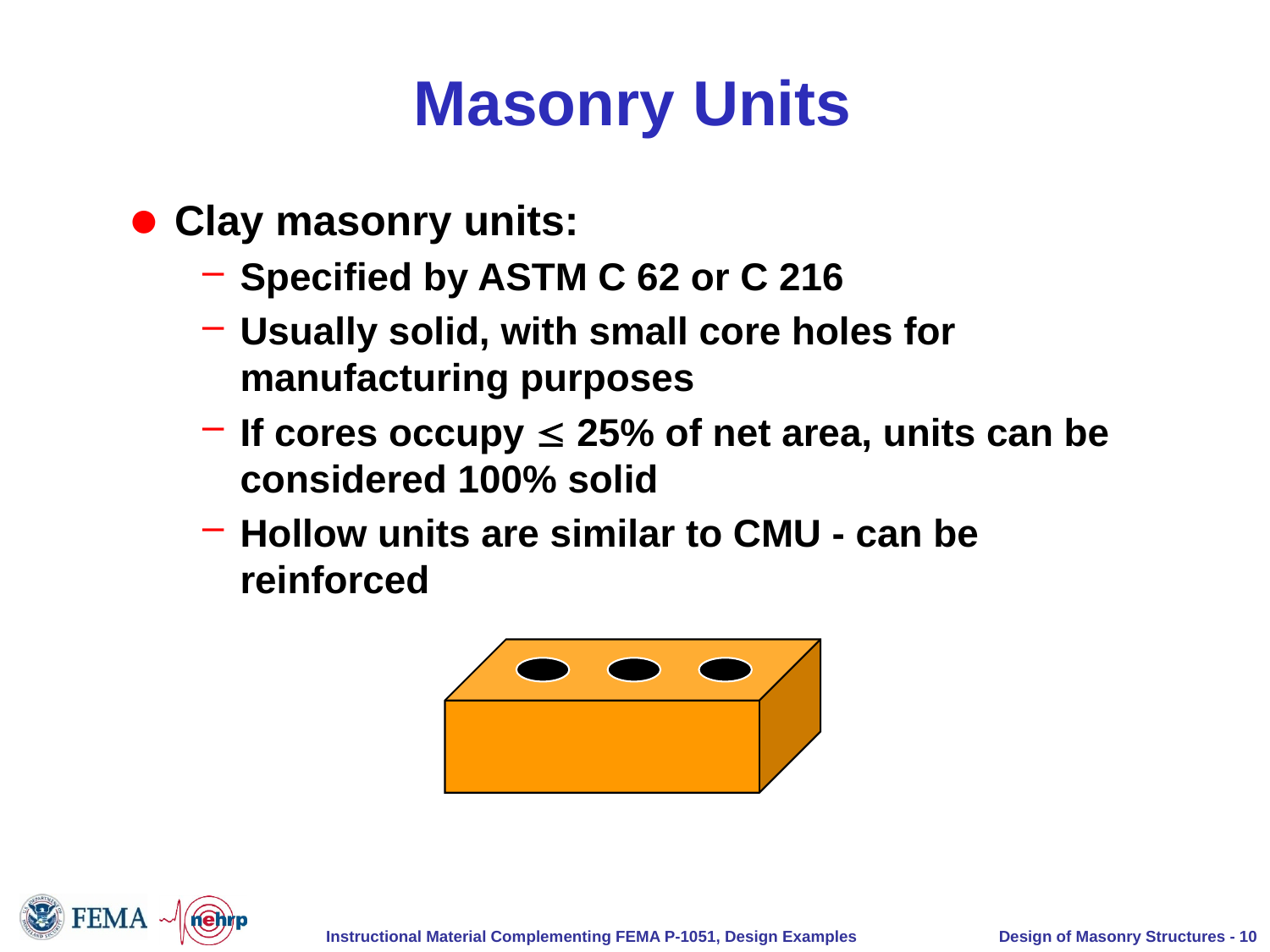

# Masonry Units
Clay masonry units:
Specified by ASTM C 62 or C 216
Usually solid, with small core holes for manufacturing purposes
If cores occupy ≤ 25% of net area, units can be considered 100% solid
Hollow units are similar to CMU - can be reinforced

Design of Masonry Structures - 10
Instructional Material Complementing FEMA P-1051, Design Examples